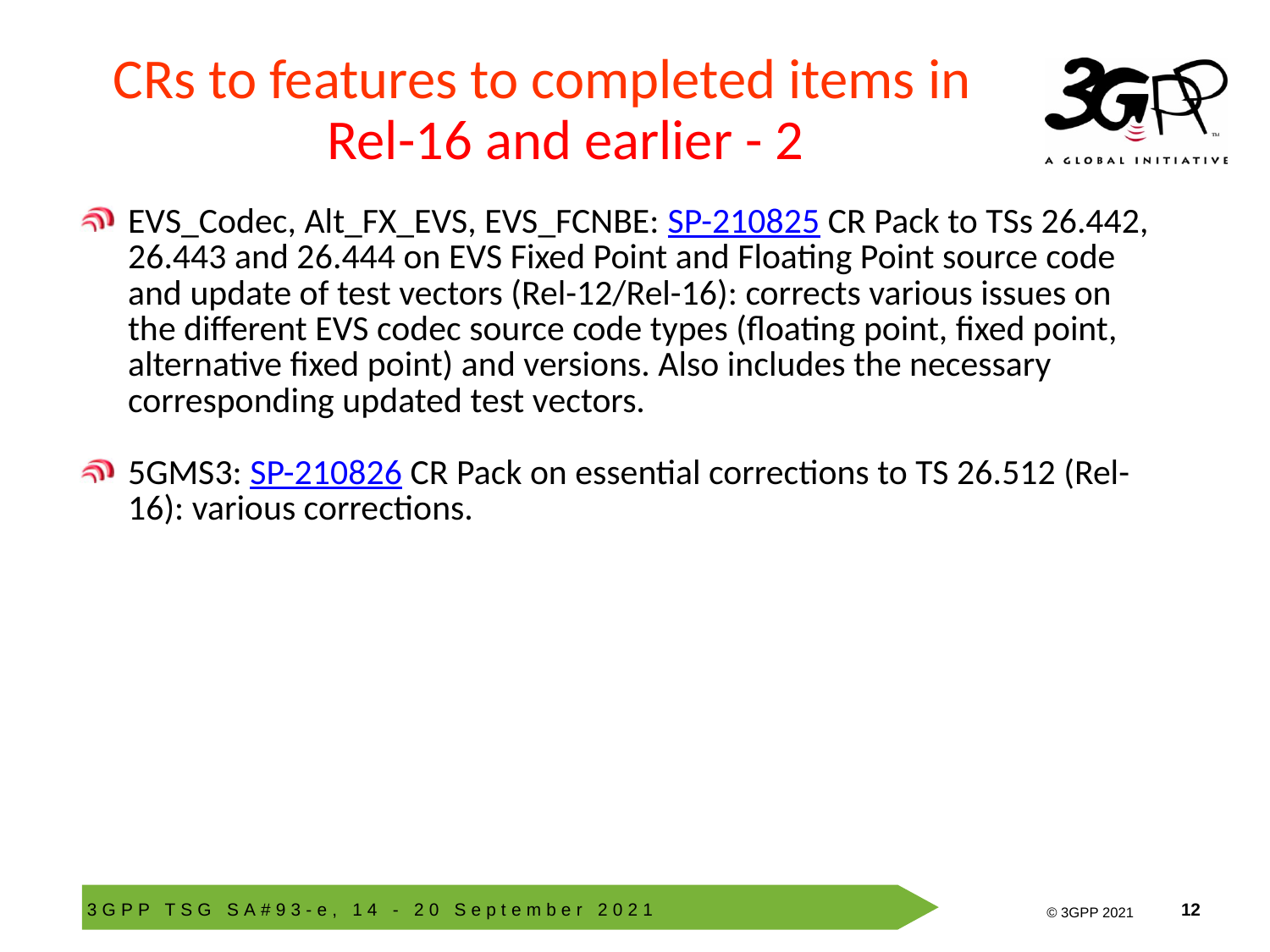

# CRs to features to completed items in Rel-16 and earlier - 2
EVS_Codec, Alt_FX_EVS, EVS_FCNBE: SP-210825 CR Pack to TSs 26.442, 26.443 and 26.444 on EVS Fixed Point and Floating Point source code and update of test vectors (Rel-12/Rel-16): corrects various issues on the different EVS codec source code types (floating point, fixed point, alternative fixed point) and versions. Also includes the necessary corresponding updated test vectors.

5GMS3: SP-210826 CR Pack on essential corrections to TS 26.512 (Rel-16): various corrections.